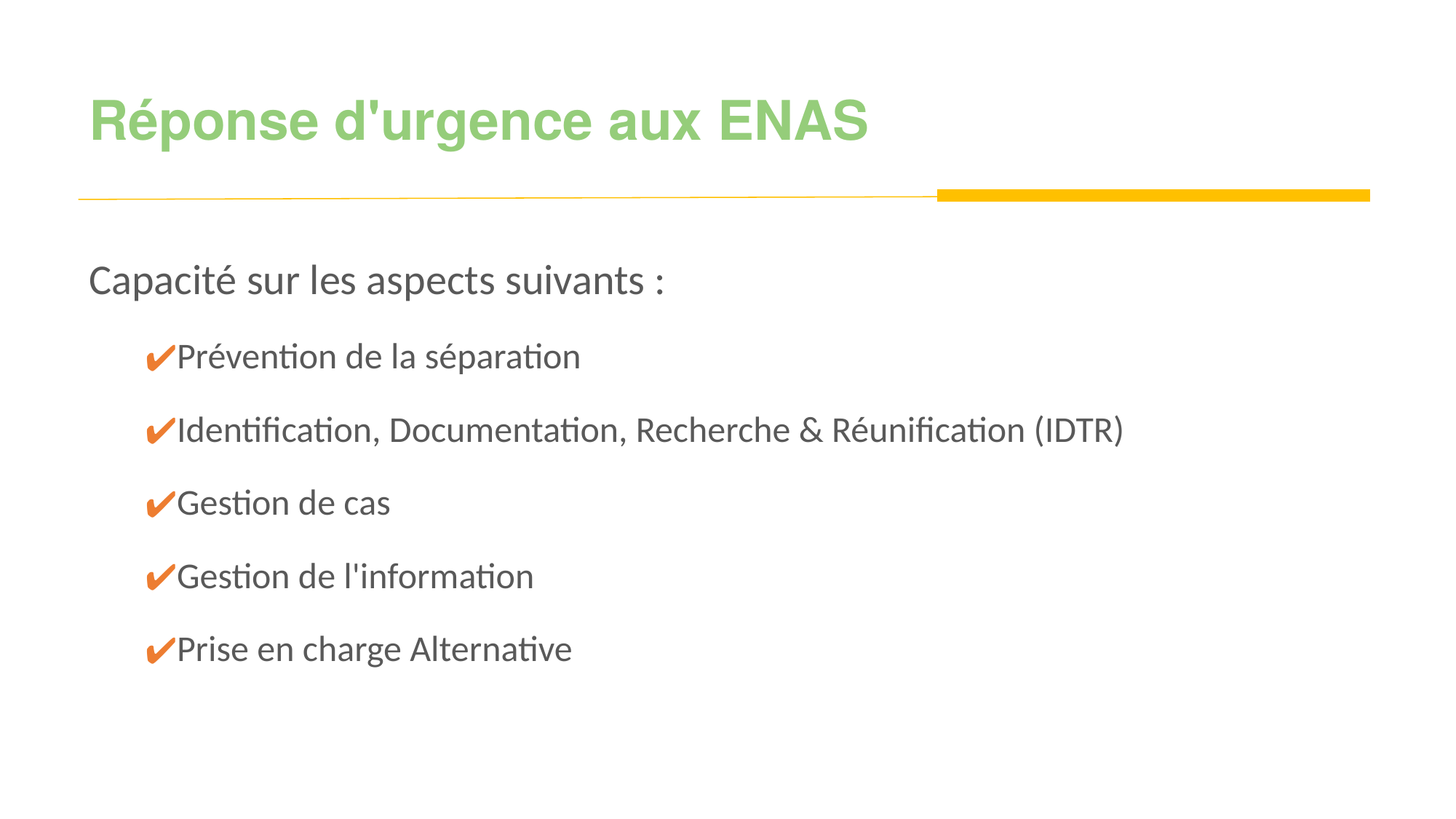

# Réponse d'urgence aux ENAS
Capacité sur les aspects suivants :
Prévention de la séparation
Identification, Documentation, Recherche & Réunification (IDTR)
Gestion de cas
Gestion de l'information
Prise en charge Alternative